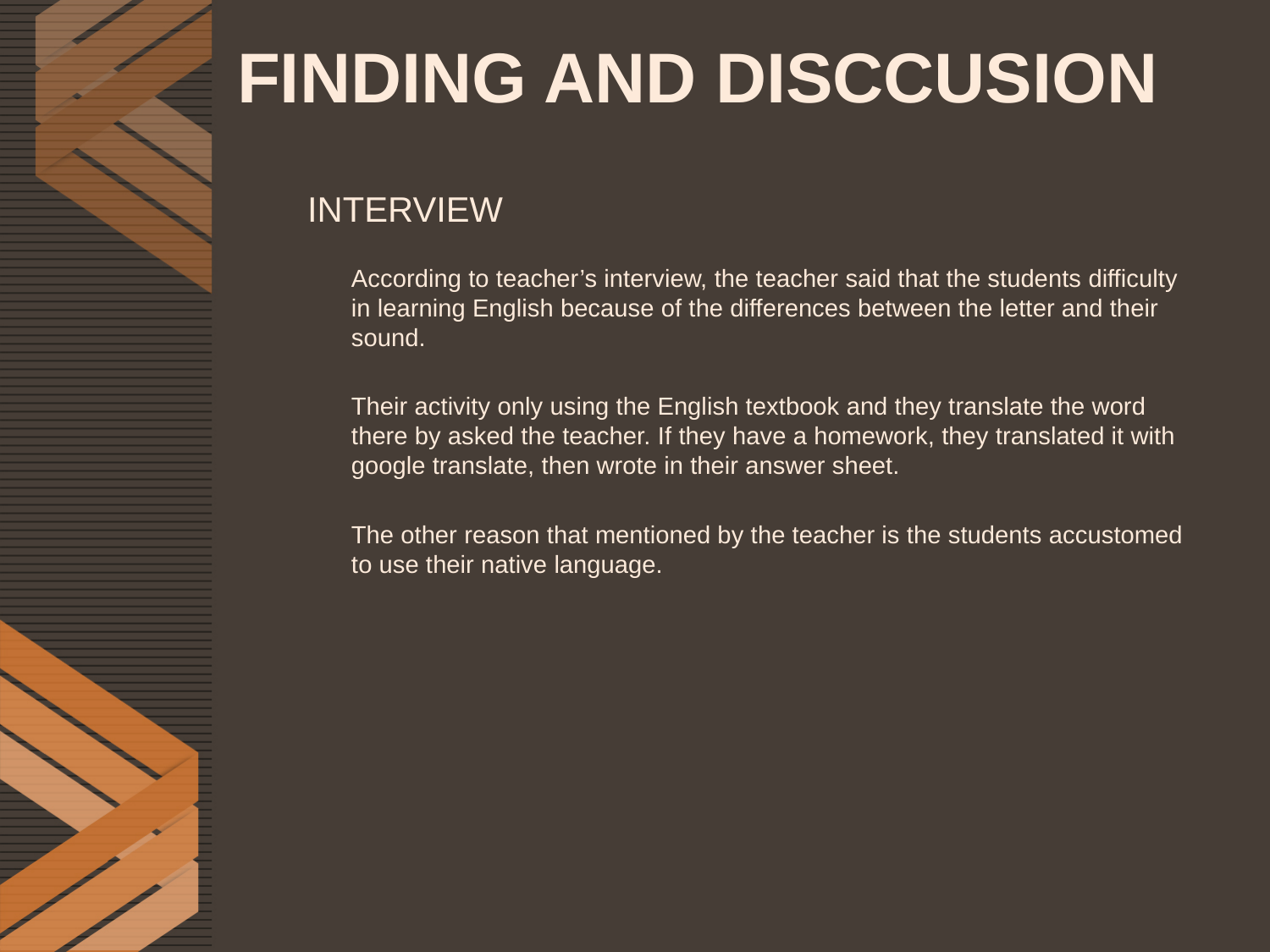

# FINDING AND DISCCUSION
INTERVIEW
According to teacher’s interview, the teacher said that the students difficulty in learning English because of the differences between the letter and their sound.

Their activity only using the English textbook and they translate the word there by asked the teacher. If they have a homework, they translated it with google translate, then wrote in their answer sheet.

The other reason that mentioned by the teacher is the students accustomed to use their native language.